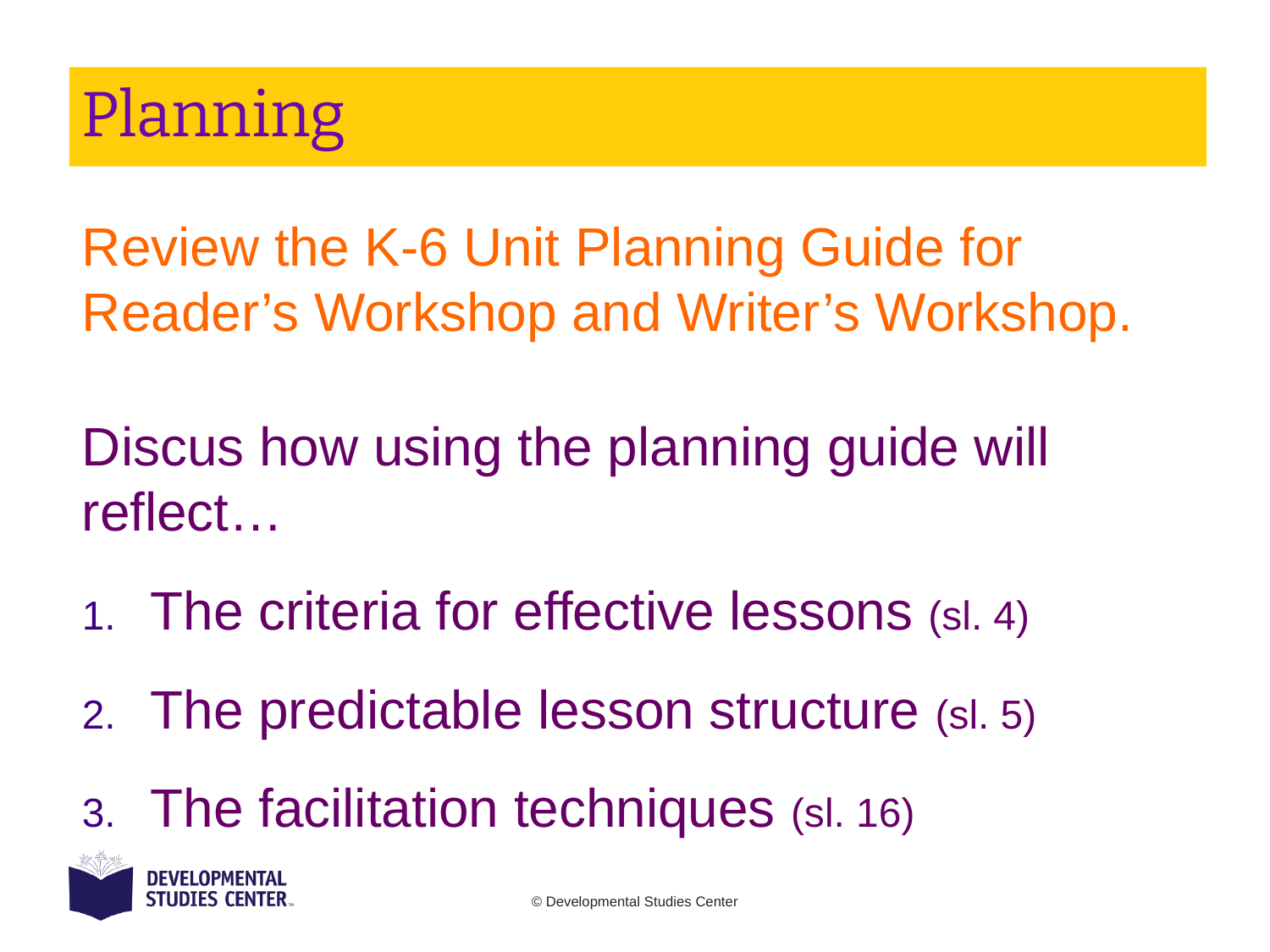

# Planning
Review the K-6 Unit Planning Guide for Reader’s Workshop and Writer’s Workshop.

Discus how using the planning guide will reflect…
The criteria for effective lessons (sl. 4)
The predictable lesson structure (sl. 5)
The facilitation techniques (sl. 16)